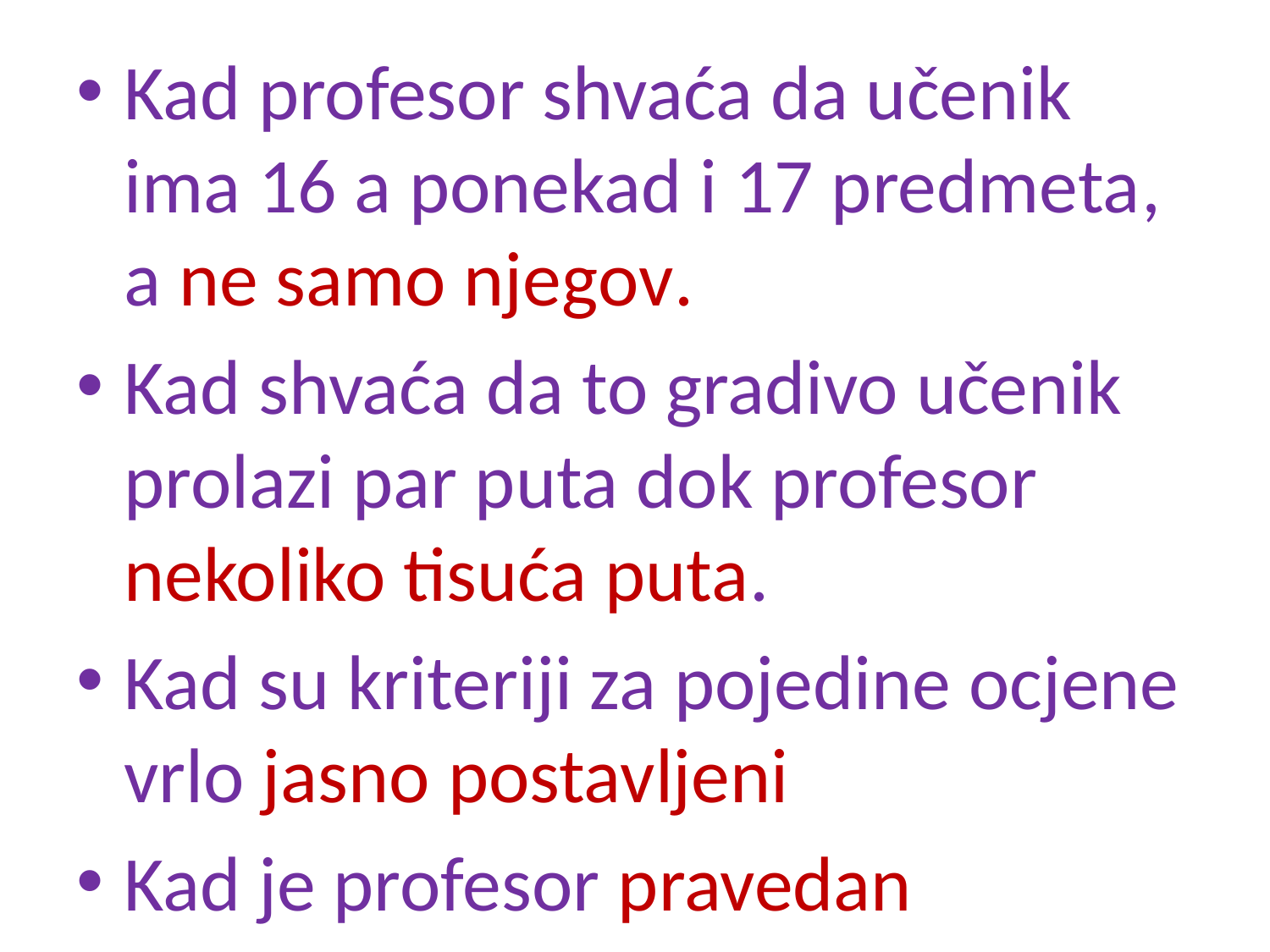

Kad profesor shvaća da učenik ima 16 a ponekad i 17 predmeta, a ne samo njegov.
Kad shvaća da to gradivo učenik prolazi par puta dok profesor nekoliko tisuća puta.
Kad su kriteriji za pojedine ocjene vrlo jasno postavljeni
Kad je profesor pravedan